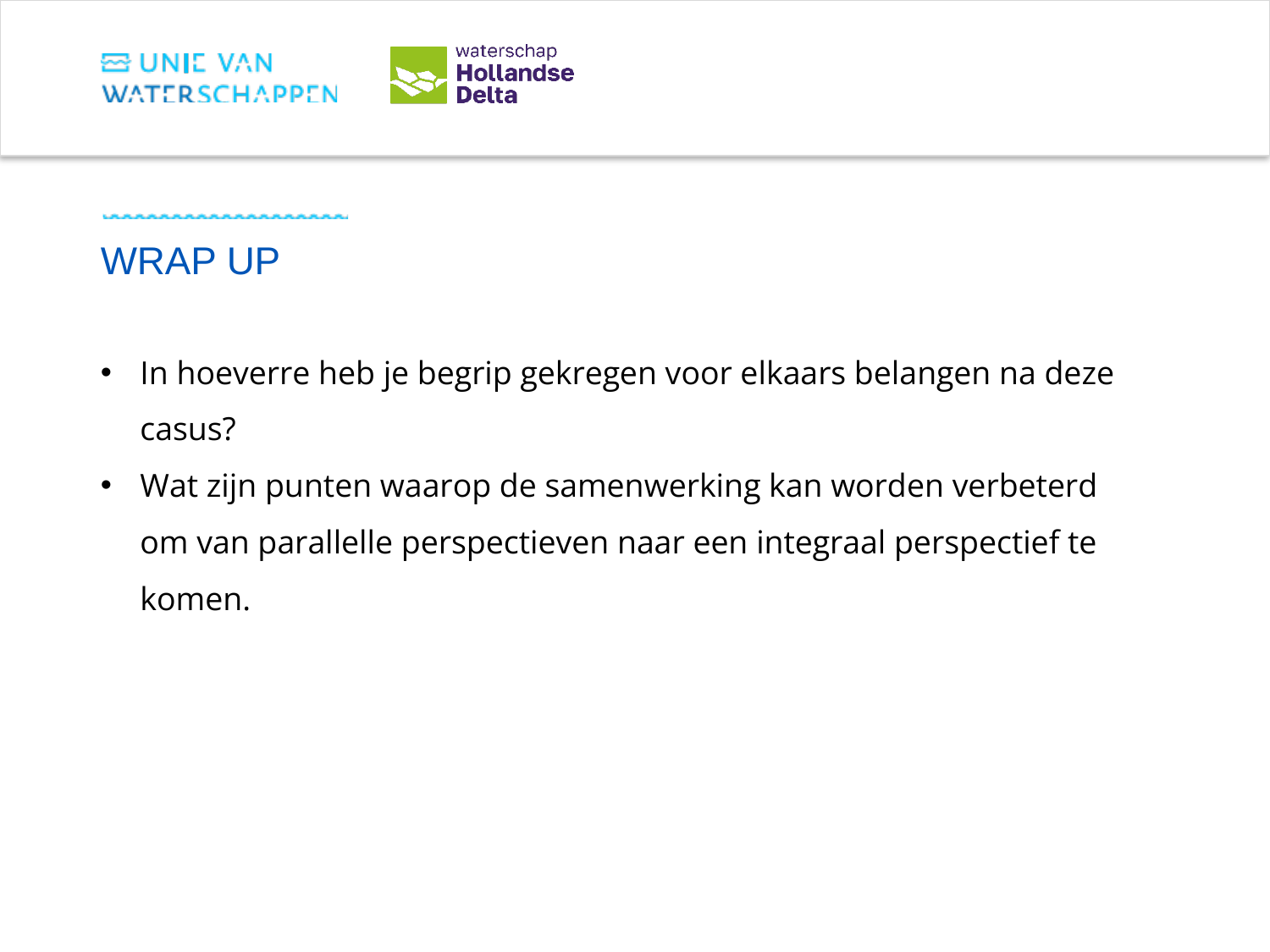

# Wrap up
In hoeverre heb je begrip gekregen voor elkaars belangen na deze casus?
Wat zijn punten waarop de samenwerking kan worden verbeterd om van parallelle perspectieven naar een integraal perspectief te komen.